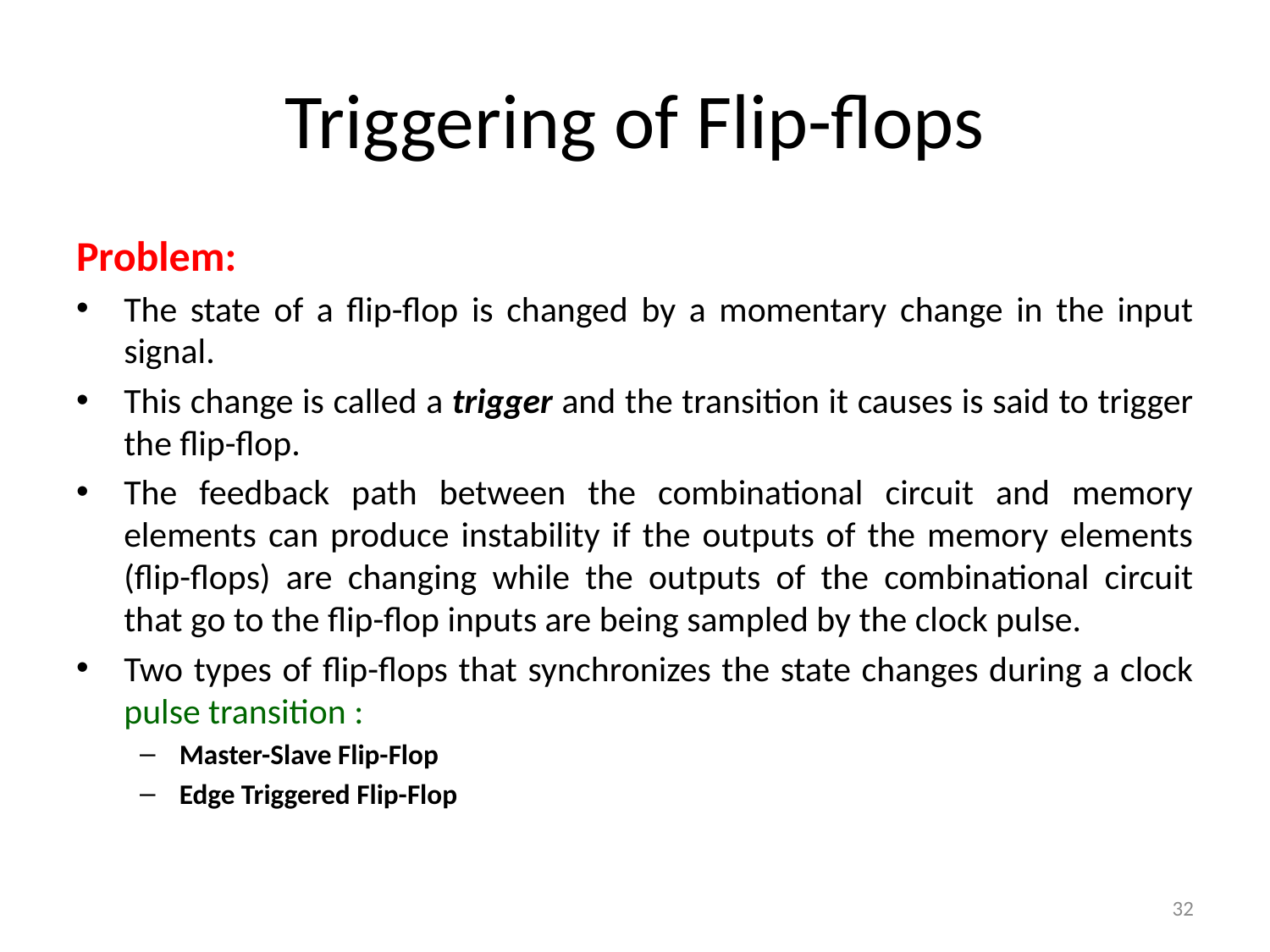

# Triggering of Flip-flops
Problem:
The state of a flip-flop is changed by a momentary change in the input signal.
This change is called a trigger and the transition it causes is said to trigger the flip-flop.
The feedback path between the combinational circuit and memory elements can produce instability if the outputs of the memory elements (flip-flops) are changing while the outputs of the combinational circuit that go to the flip-flop inputs are being sampled by the clock pulse.
Two types of flip-flops that synchronizes the state changes during a clock pulse transition :
Master-Slave Flip-Flop
Edge Triggered Flip-Flop
32